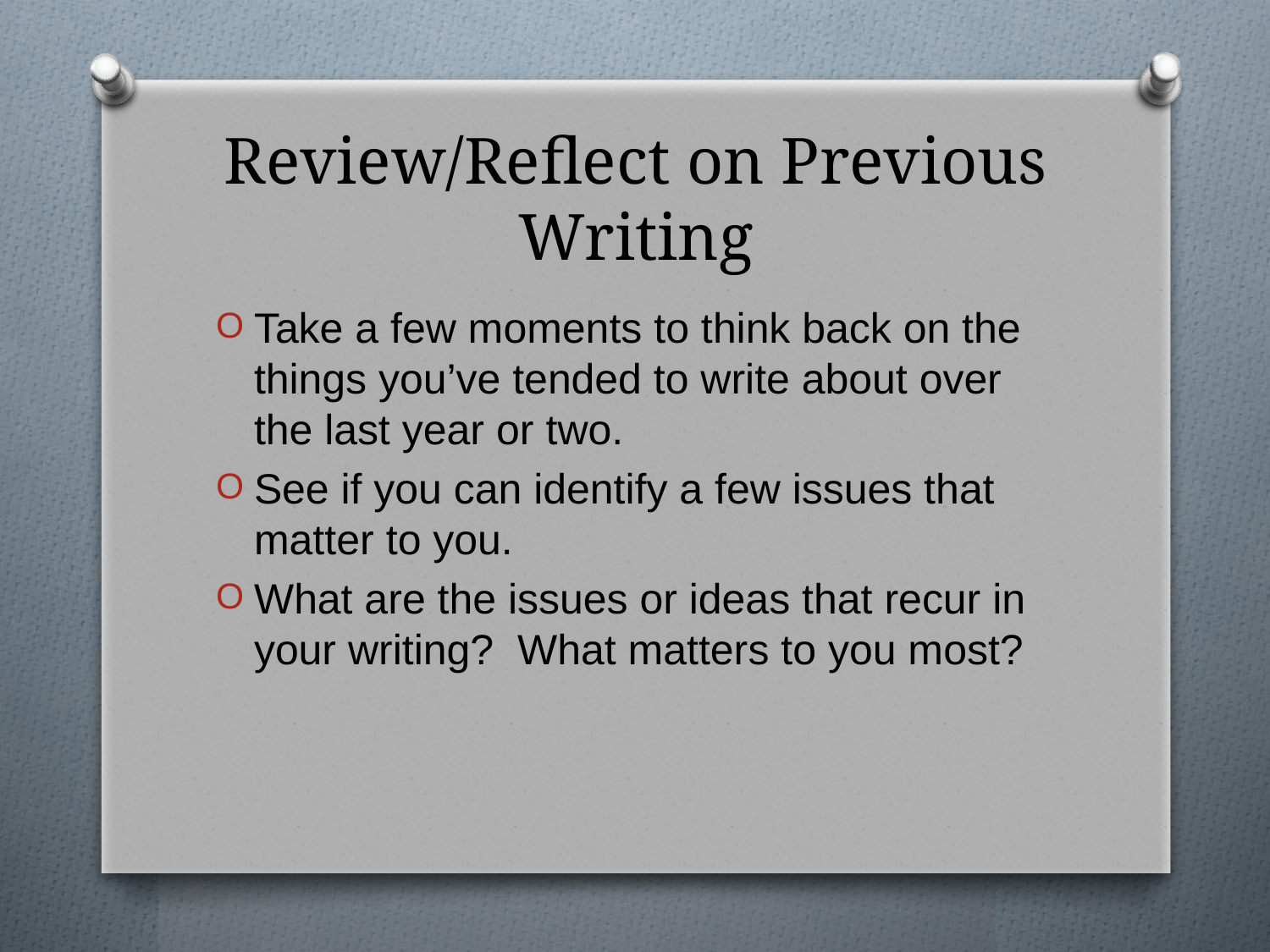

# Review/Reflect on Previous Writing
Take a few moments to think back on the things you’ve tended to write about over the last year or two.
See if you can identify a few issues that matter to you.
What are the issues or ideas that recur in your writing?  What matters to you most?